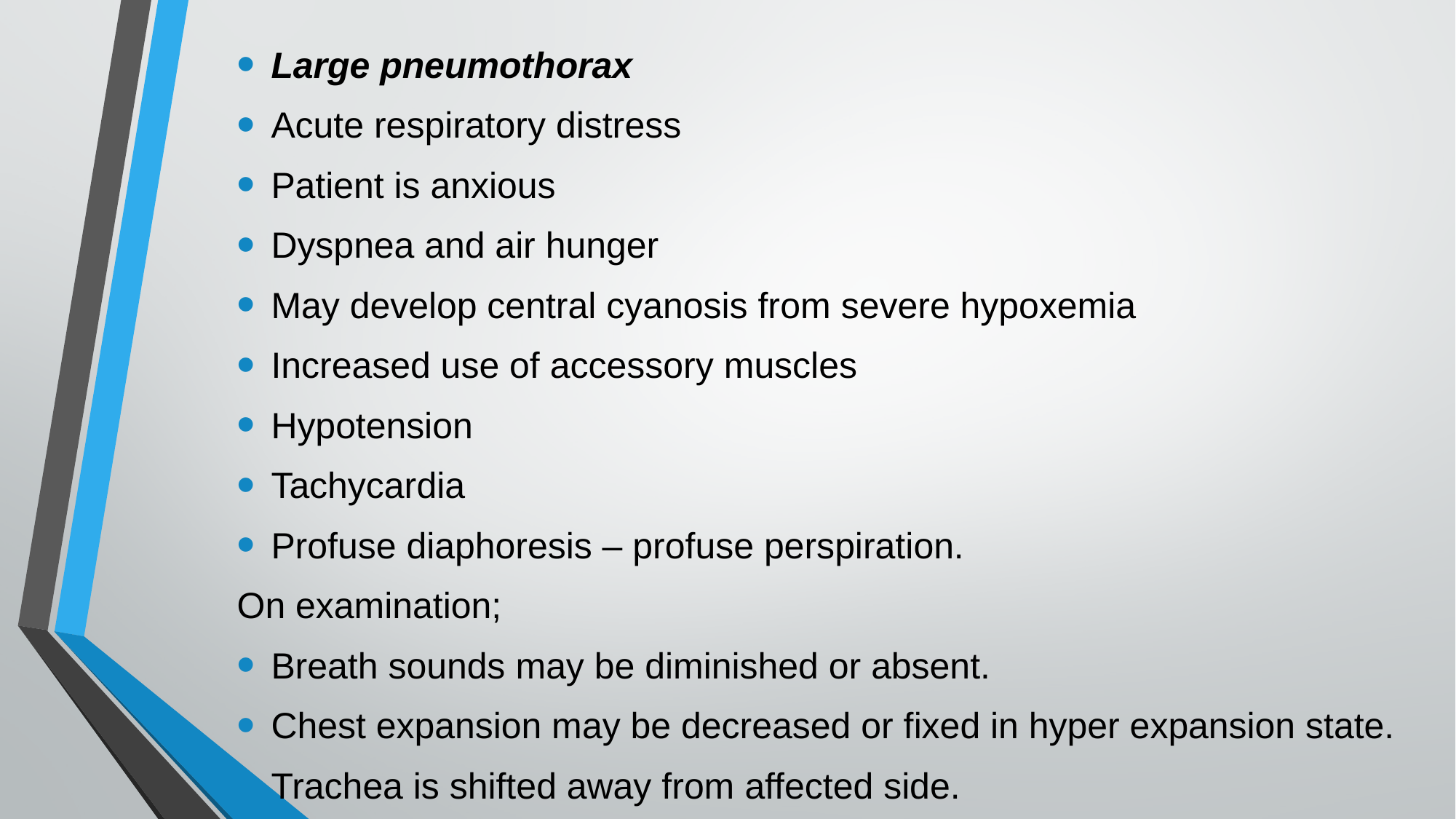

Large pneumothorax
Acute respiratory distress
Patient is anxious
Dyspnea and air hunger
May develop central cyanosis from severe hypoxemia
Increased use of accessory muscles
Hypotension
Tachycardia
Profuse diaphoresis – profuse perspiration.
On examination;
Breath sounds may be diminished or absent.
Chest expansion may be decreased or fixed in hyper expansion state.
Trachea is shifted away from affected side.